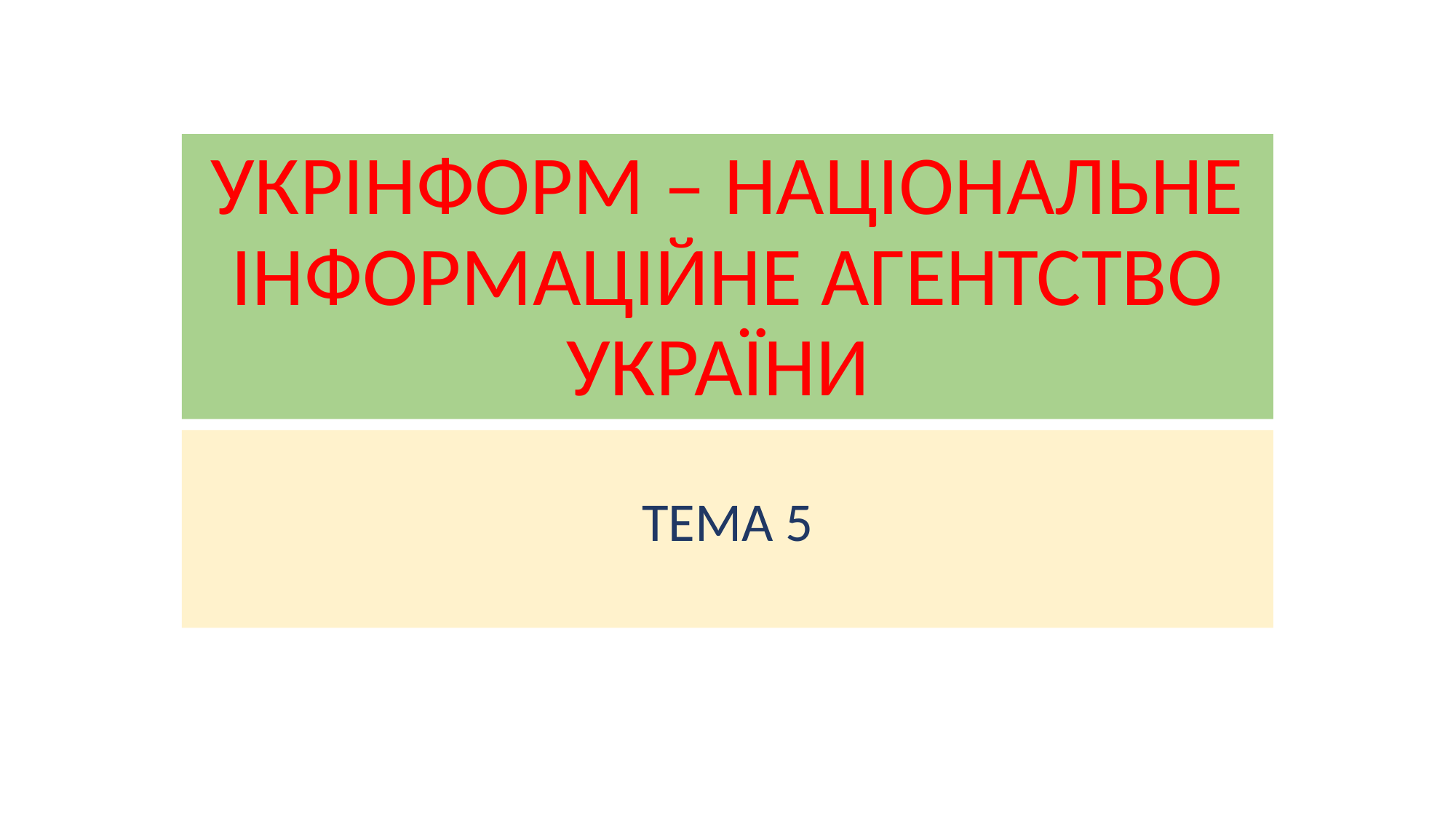

# УКРІНФОРМ – НАЦІОНАЛЬНЕ ІНФОРМАЦІЙНЕ АГЕНТСТВО УКРАЇНИ

ТЕМА 5